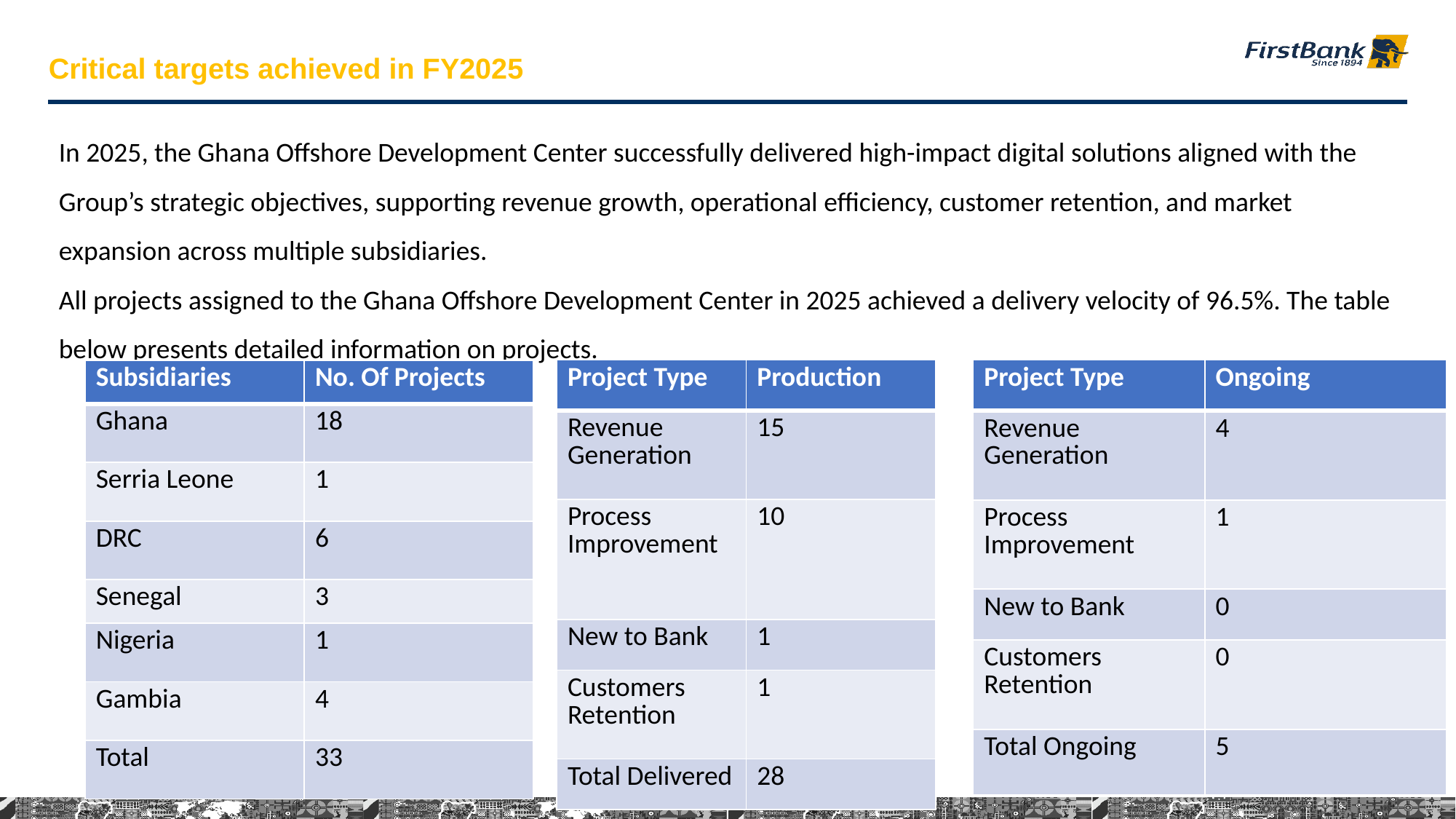

Critical targets achieved in FY2025
In 2025, the Ghana Offshore Development Center successfully delivered high-impact digital solutions aligned with the Group’s strategic objectives, supporting revenue growth, operational efficiency, customer retention, and market expansion across multiple subsidiaries.
All projects assigned to the Ghana Offshore Development Center in 2025 achieved a delivery velocity of 96.5%. The table below presents detailed information on projects.

| Project Type | Production |
| --- | --- |
| Revenue Generation | 15 |
| Process Improvement | 10 |
| New to Bank | 1 |
| Customers Retention | 1 |
| Total Delivered | 28 |
| Project Type | Ongoing |
| --- | --- |
| Revenue Generation | 4 |
| Process Improvement | 1 |
| New to Bank | 0 |
| Customers Retention | 0 |
| Total Ongoing | 5 |
| Subsidiaries | No. Of Projects |
| --- | --- |
| Ghana | 18 |
| Serria Leone | 1 |
| DRC | 6 |
| Senegal | 3 |
| Nigeria | 1 |
| Gambia | 4 |
| Total | 33 |
www.firstbanknigeria.com
4